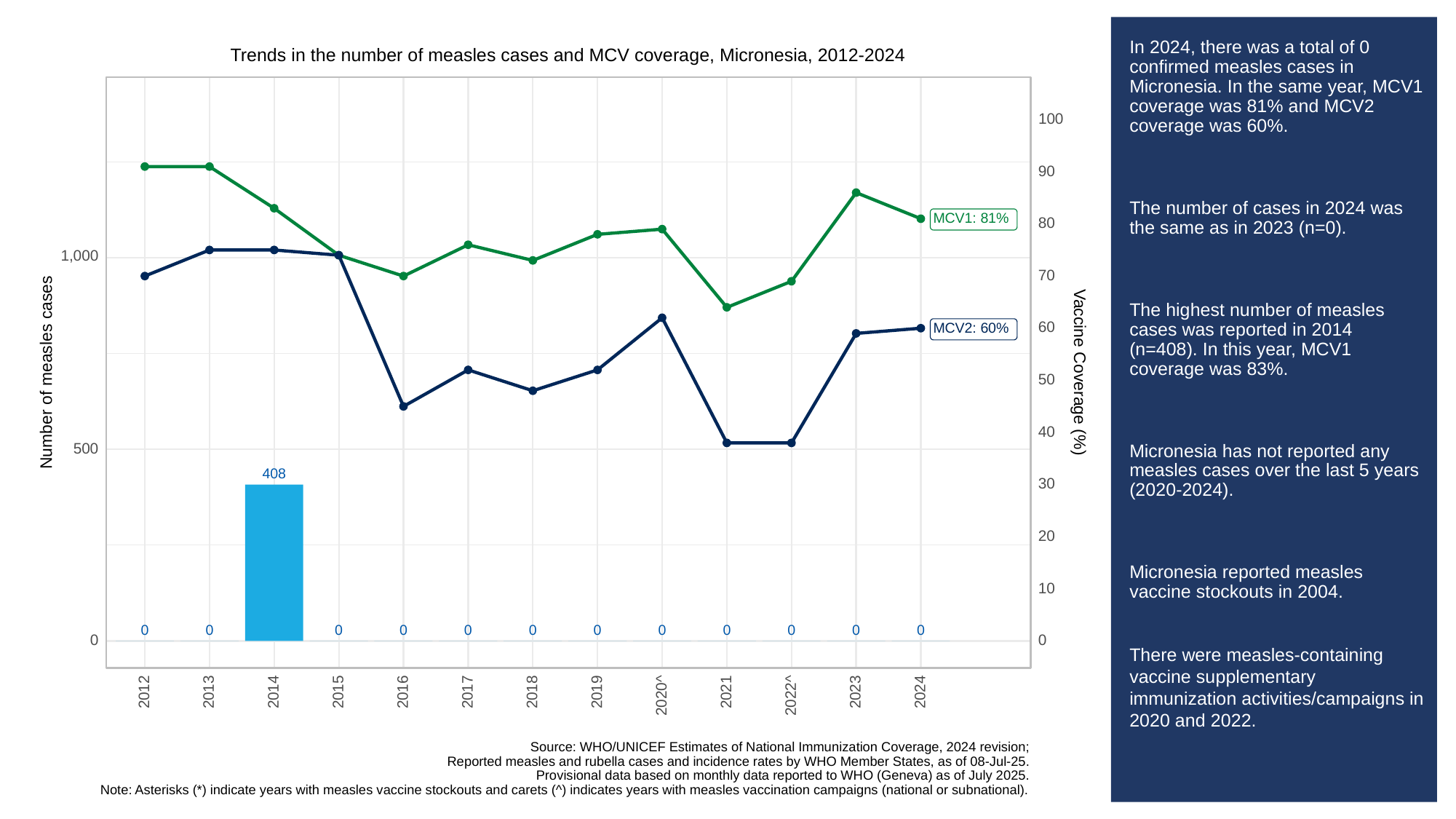

# In 2024, there was a total of 0 confirmed measles cases in Micronesia. In the same year, MCV1 coverage was 81% and MCV2 coverage was 60%.

The number of cases in 2024 was the same as in 2023 (n=0).

The highest number of measles cases was reported in 2014 (n=408). In this year, MCV1 coverage was 83%.

Micronesia has not reported any measles cases over the last 5 years (2020-2024).

Micronesia reported measles vaccine stockouts in 2004.

There were measles-containing vaccine supplementary immunization activities/campaigns in 2020 and 2022.

Trends in the number of measles cases and MCV coverage, Micronesia, 2012-2024

100

90

MCV1: 81%

80

1,000

70

60
MCV2: 60%

Vaccine Coverage (%)

Number of measles cases
50

40

500

408
30

20

10
0
0
0
0
0
0
0
0
0
0
0
0
0
0

2013
2023
2012
2014
2015
2016
2017
2018
2019
2021
2024
2020^
2022^
Source: WHO/UNICEF Estimates of National Immunization Coverage, 2024 revision;
Reported measles and rubella cases and incidence rates by WHO Member States, as of 08-Jul-25.
Provisional data based on monthly data reported to WHO (Geneva) as of July 2025.
Note: Asterisks (*) indicate years with measles vaccine stockouts and carets (^) indicates years with measles vaccination campaigns (national or subnational).